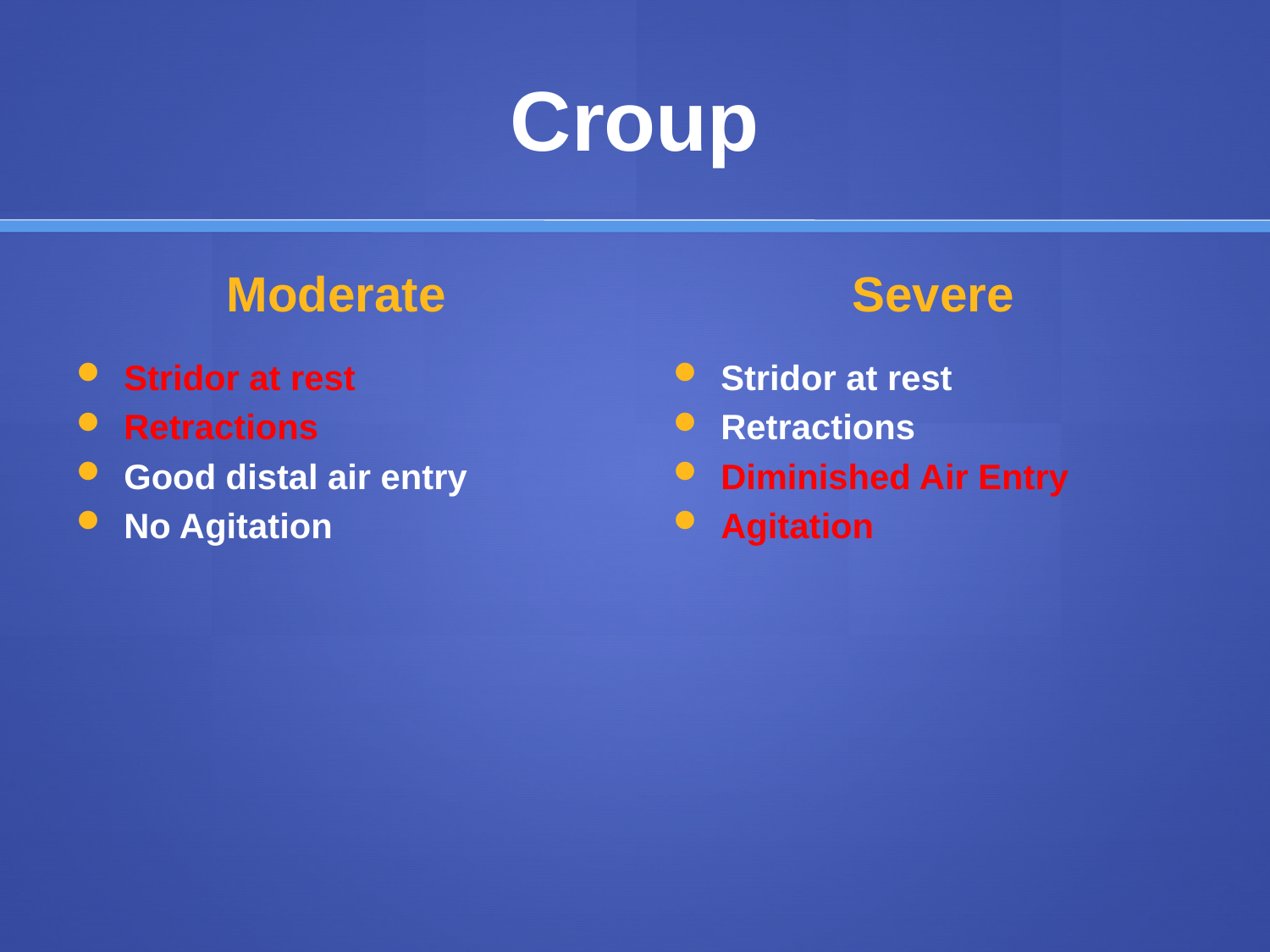

# Croup
Moderate
Severe
Stridor at rest
Retractions
Good distal air entry
No Agitation
Stridor at rest
Retractions
Diminished Air Entry
Agitation